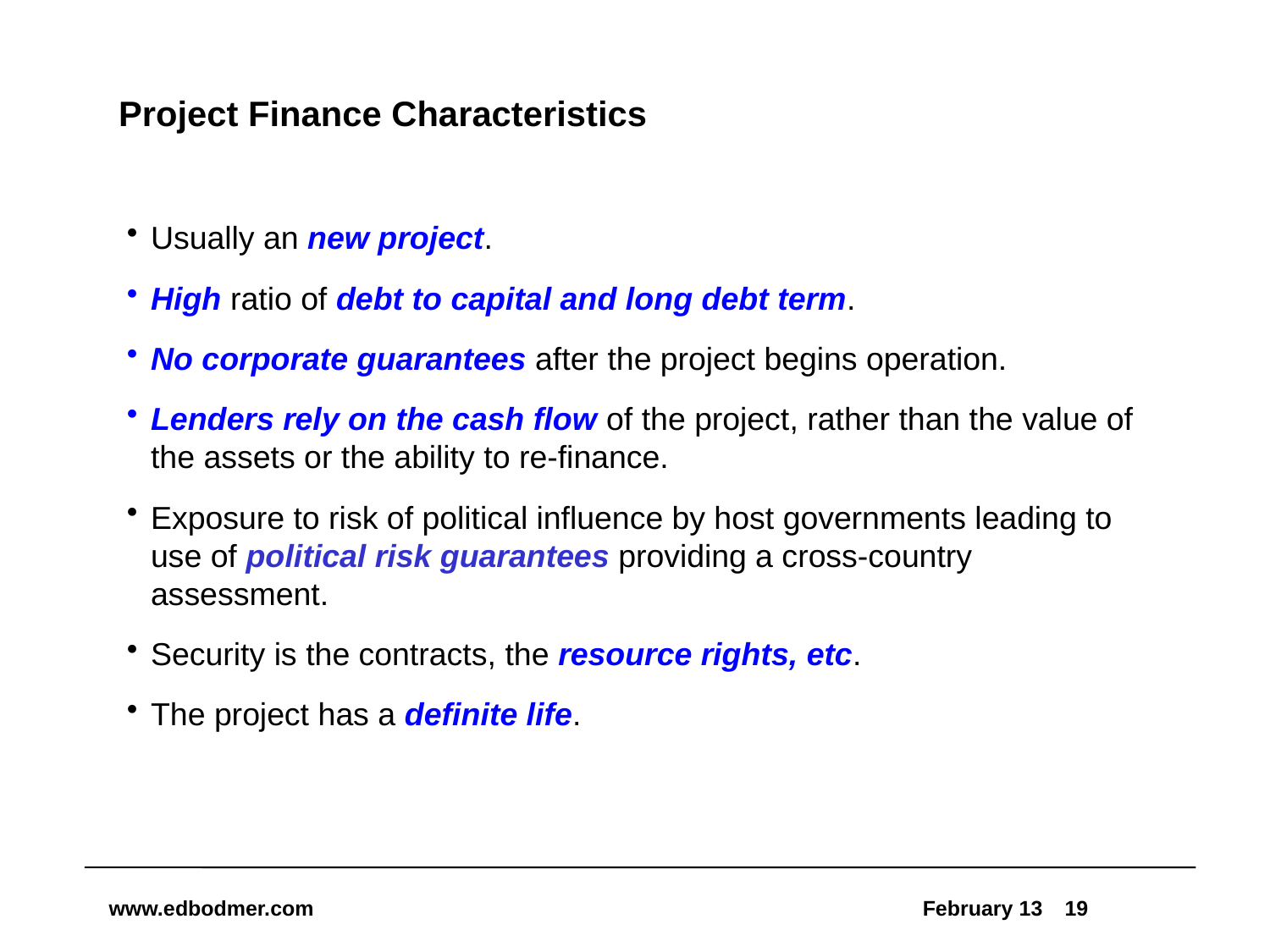

# Project Finance Characteristics
Usually an new project.
High ratio of debt to capital and long debt term.
No corporate guarantees after the project begins operation.
Lenders rely on the cash flow of the project, rather than the value of the assets or the ability to re-finance.
Exposure to risk of political influence by host governments leading to use of political risk guarantees providing a cross-country assessment.
Security is the contracts, the resource rights, etc.
The project has a definite life.